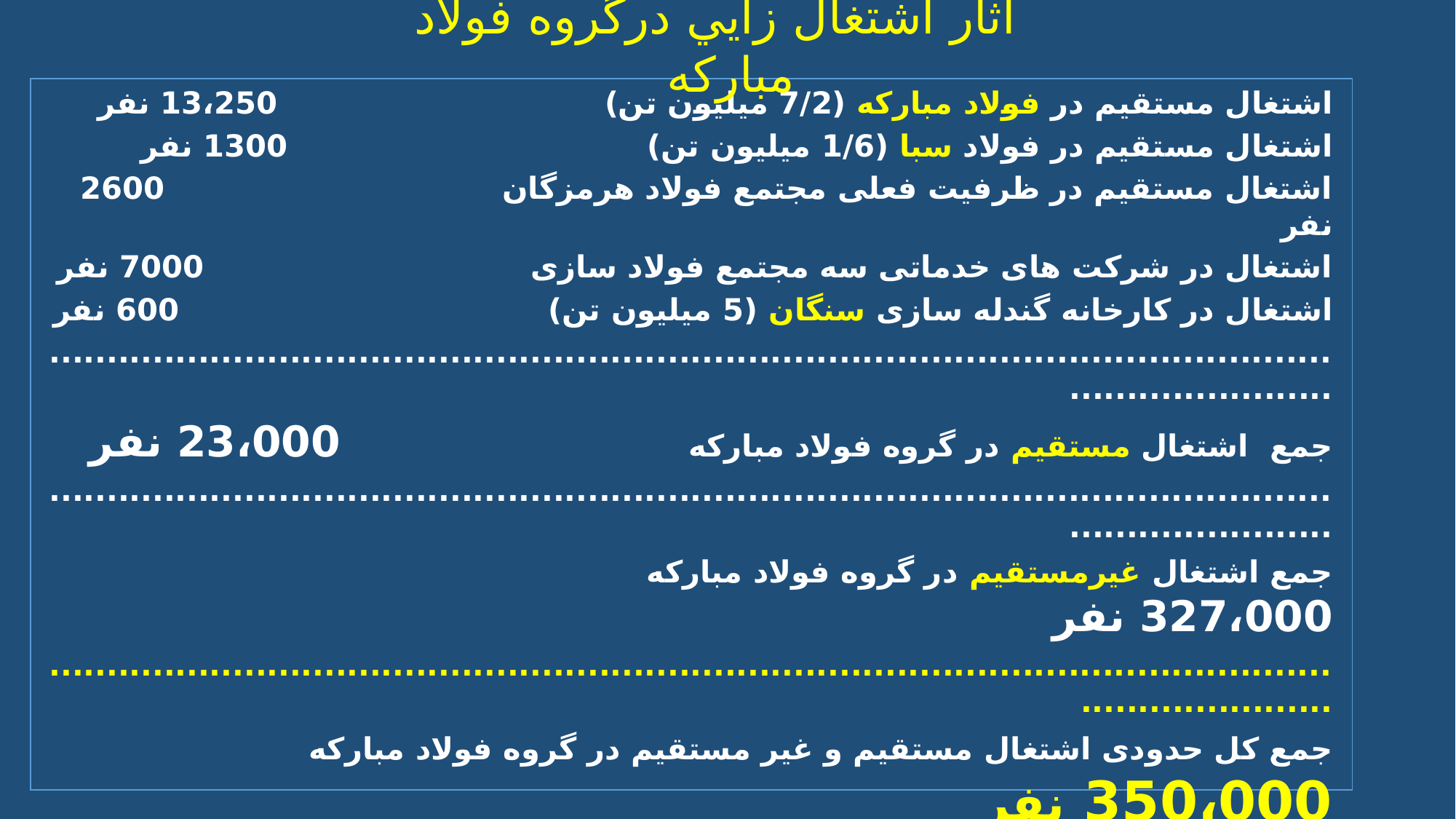

آثار اشتغال زايي درگروه فولاد مبارکه
اشتغال مستقیم در فولاد مبارکه (7/2 میلیون تن)	                               13،250 نفر
اشتغال مستقیم در فولاد سبا (1/6 میلیون تن)	                                  1300 نفر
اشتغال مستقیم در ظرفیت فعلی مجتمع فولاد هرمزگان                                2600 نفر
اشتغال در شرکت های خدماتی سه مجتمع فولاد سازی                               7000 نفر
اشتغال در کارخانه گندله سازی سنگان (5 میلیون تن)                                   600 نفر
.......................................................................................................................................
جمع  اشتغال مستقیم در گروه فولاد مبارکه                                 23،000 نفر
.......................................................................................................................................
جمع اشتغال غیرمستقیم در گروه فولاد مبارکه                                          327،000 نفر
......................................................................................................................................
جمع کل حدودی اشتغال مستقیم و غیر مستقیم در گروه فولاد مبارکه      350،000 نفر
..........................................................................................................................................................
*** برنامه ریزی جهت اشتغال زایی مستقیم و غیر مستقیم حدود 20،000 نفری در سرمایه گذاری های جدید سنگان و استان چهارمحال و بختیاری(فولاد سفید دشت و ورق خودرو چهارمهال)